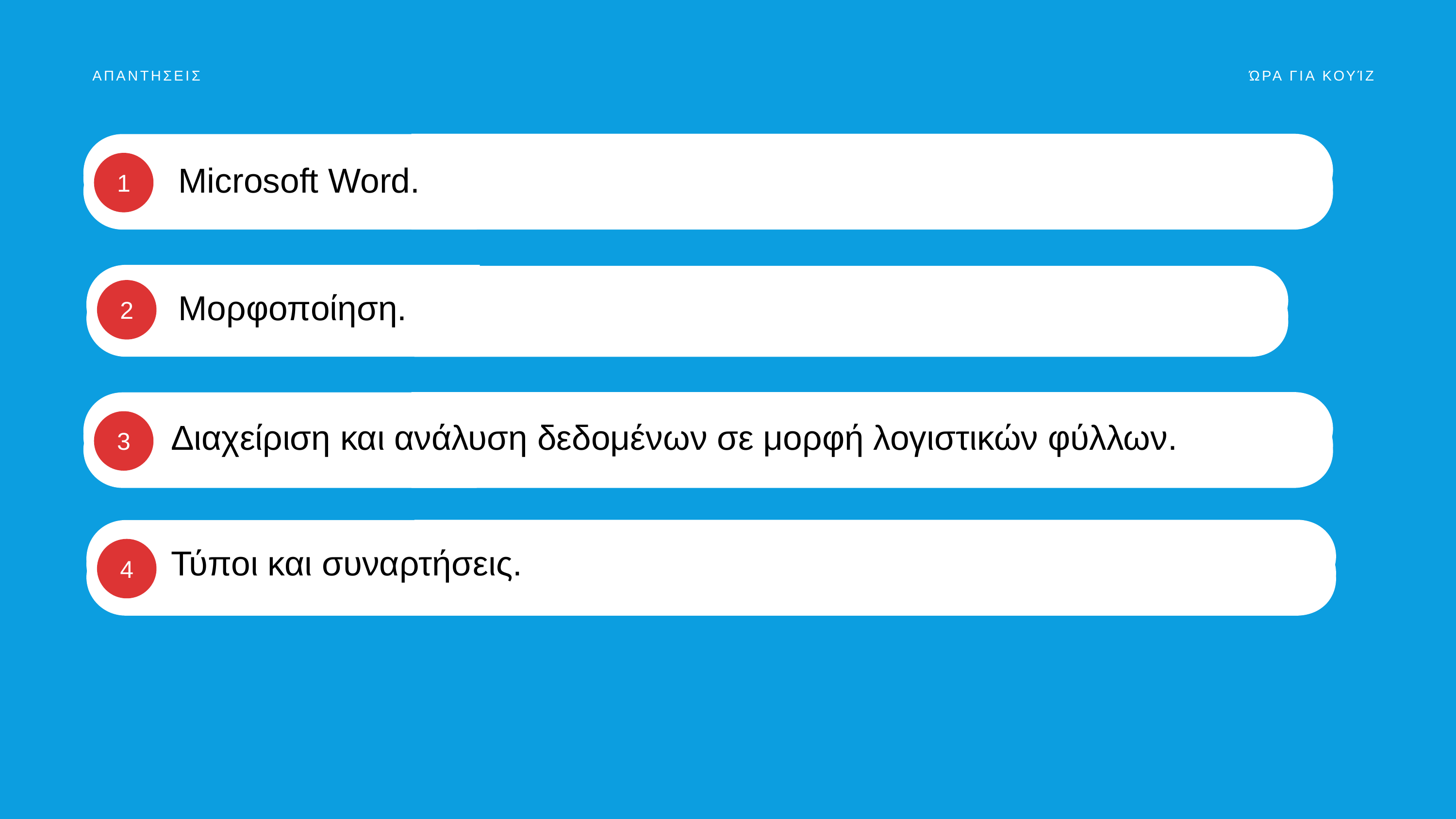

ΑΠΑΝΤΗΣΕΙΣ
ΏΡΑ ΓΙΑ ΚΟΥΊΖ

Microsoft Word.
1

Μορφοποίηση.
2

Διαχείριση και ανάλυση δεδομένων σε μορφή λογιστικών φύλλων.
3

Τύποι και συναρτήσεις.
4